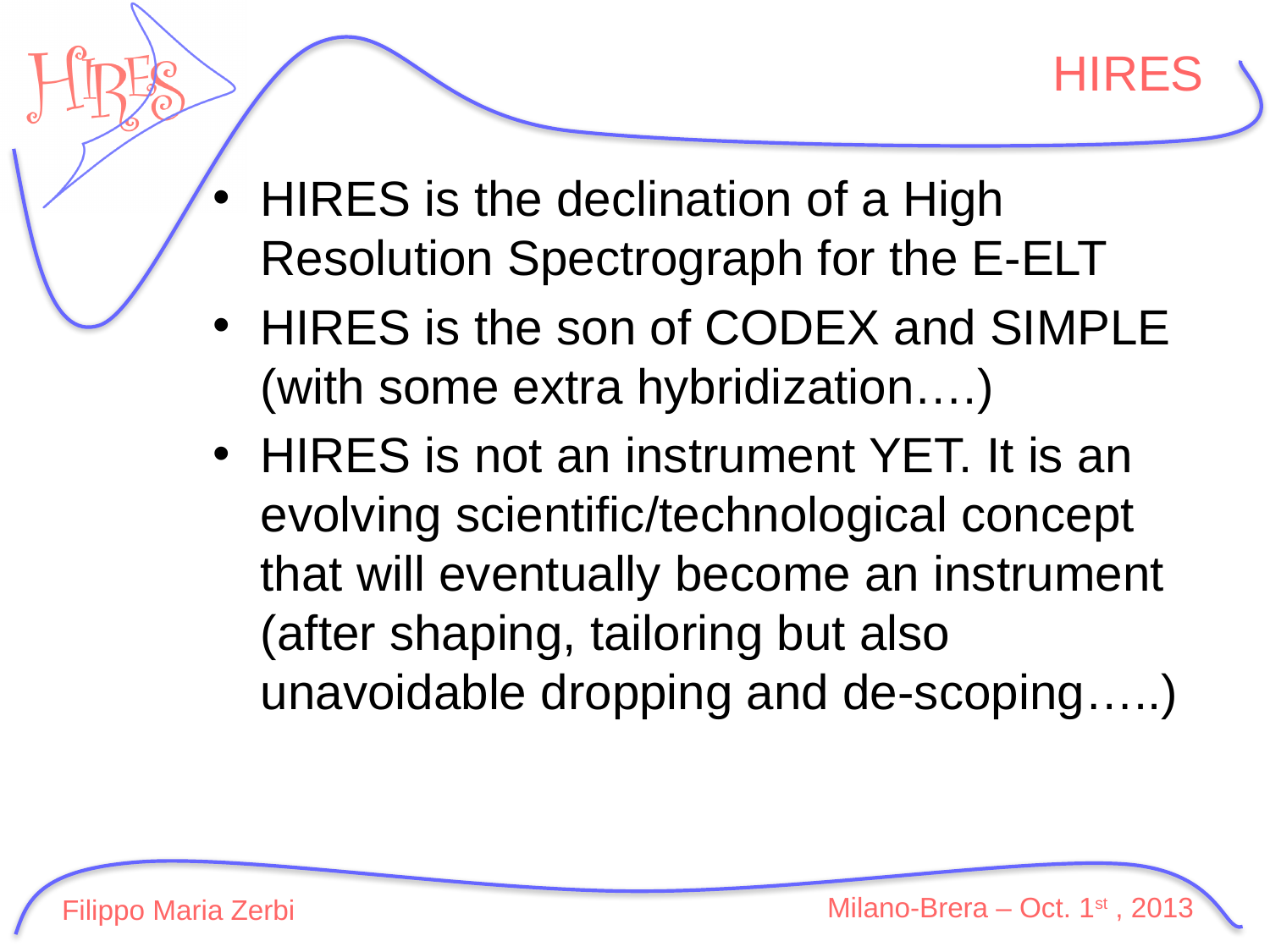

# HIRES
HIRES is the declination of a High Resolution Spectrograph for the E-ELT
HIRES is the son of CODEX and SIMPLE (with some extra hybridization….)
HIRES is not an instrument YET. It is an evolving scientific/technological concept that will eventually become an instrument (after shaping, tailoring but also unavoidable dropping and de-scoping…..)